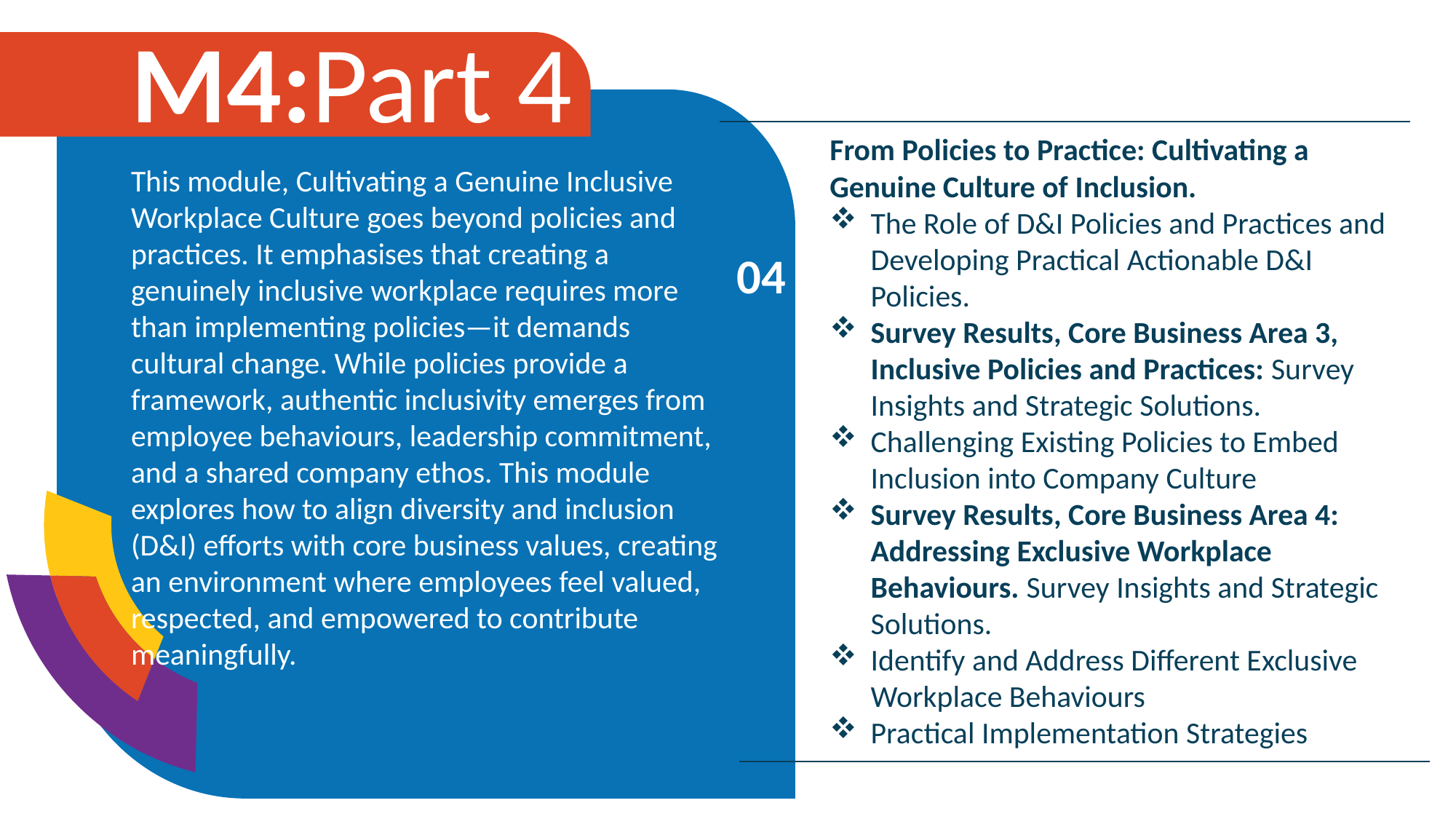

M4:Part 4
This module, Cultivating a Genuine Inclusive Workplace Culture goes beyond policies and practices. It emphasises that creating a genuinely inclusive workplace requires more than implementing policies—it demands cultural change. While policies provide a framework, authentic inclusivity emerges from employee behaviours, leadership commitment, and a shared company ethos. This module explores how to align diversity and inclusion (D&I) efforts with core business values, creating an environment where employees feel valued, respected, and empowered to contribute meaningfully.
04
From Policies to Practice: Cultivating a Genuine Culture of Inclusion.
The Role of D&I Policies and Practices and Developing Practical Actionable D&I Policies.
Survey Results, Core Business Area 3, Inclusive Policies and Practices: Survey Insights and Strategic Solutions.
Challenging Existing Policies to Embed Inclusion into Company Culture
Survey Results, Core Business Area 4: Addressing Exclusive Workplace Behaviours. Survey Insights and Strategic Solutions.
Identify and Address Different Exclusive Workplace Behaviours
Practical Implementation Strategies